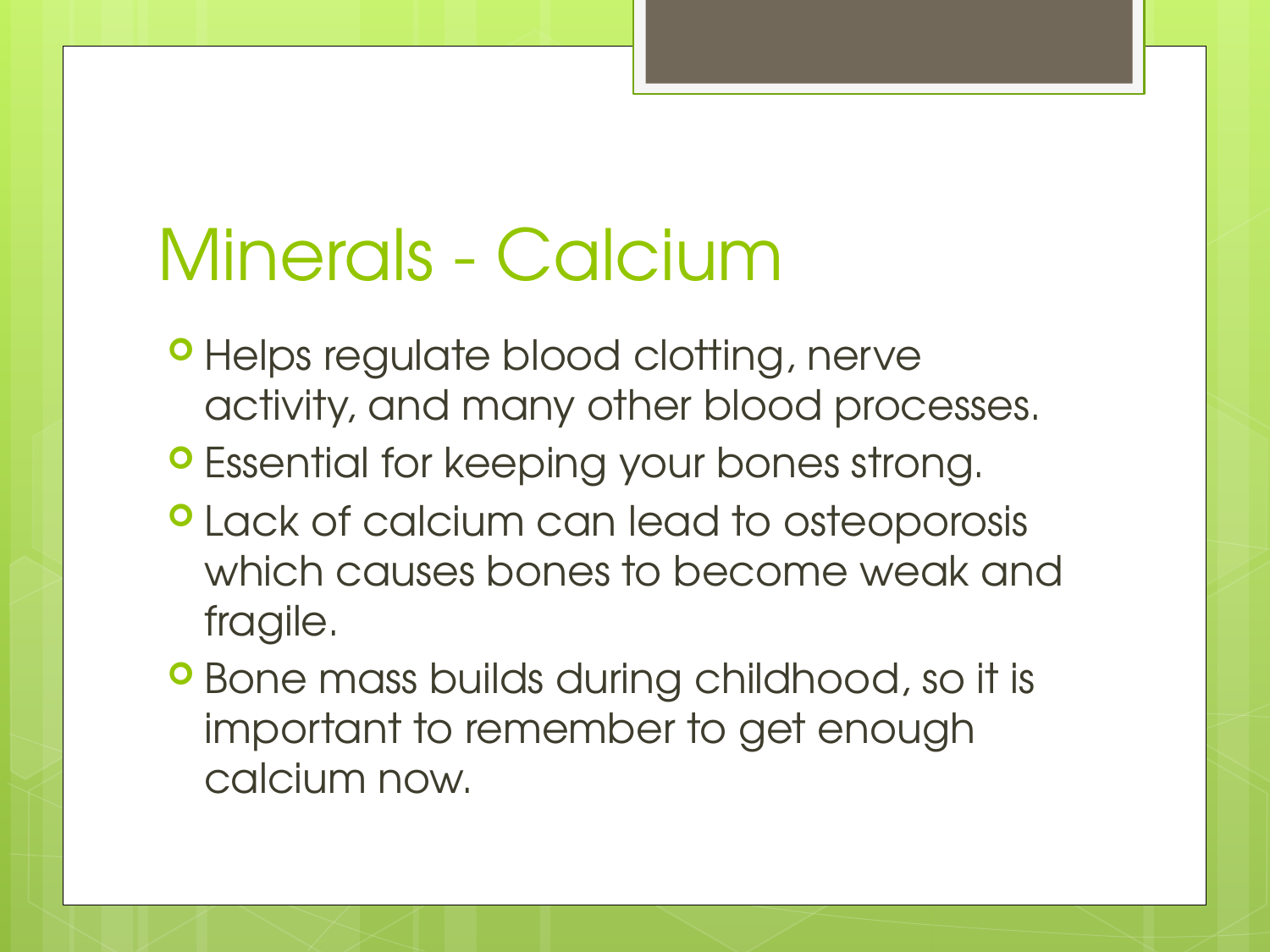

# Minerals - Calcium
Helps regulate blood clotting, nerve activity, and many other blood processes.
Essential for keeping your bones strong.
Lack of calcium can lead to osteoporosis which causes bones to become weak and fragile.
Bone mass builds during childhood, so it is important to remember to get enough calcium now.